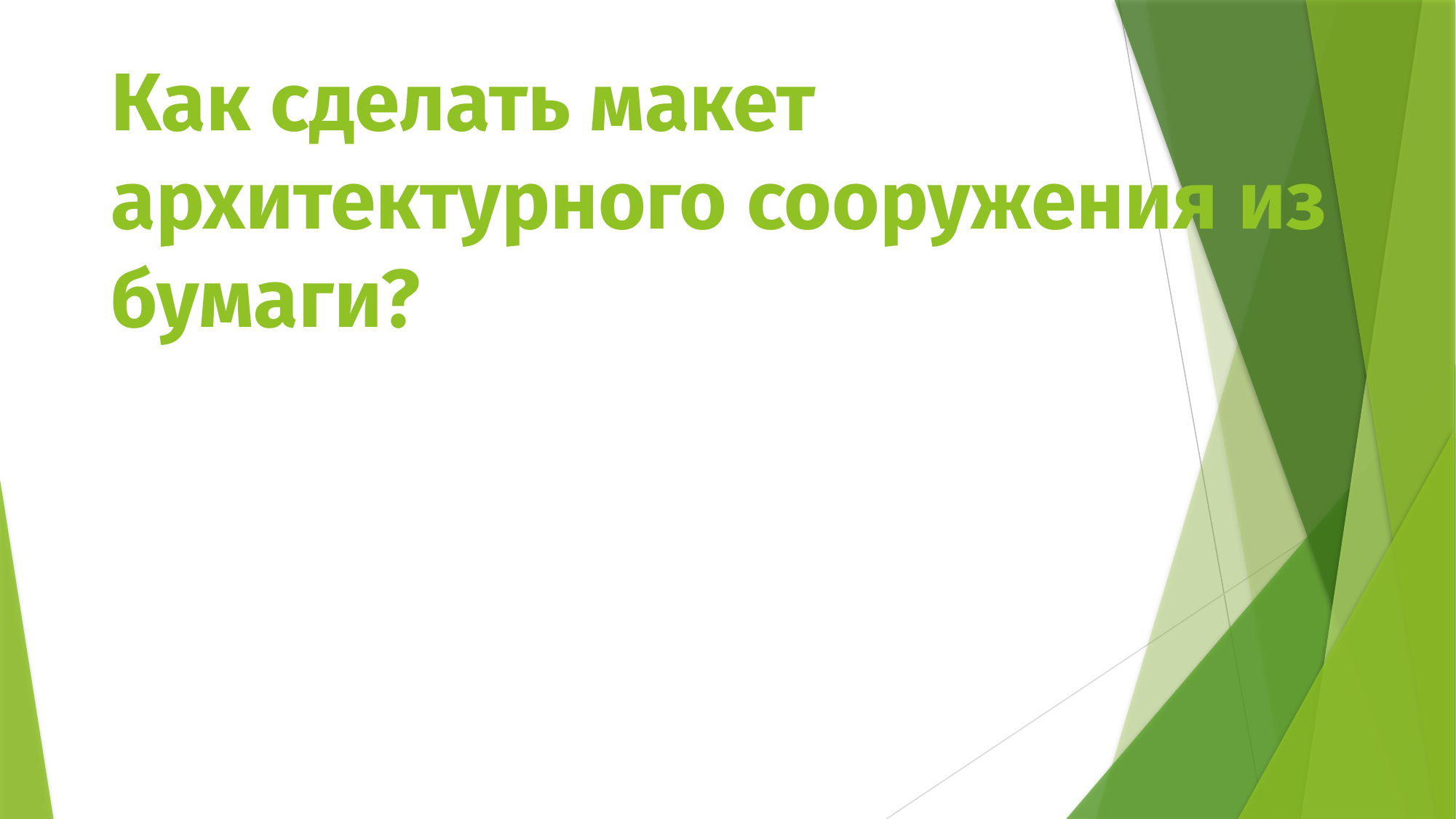

# Как сделать макет архитектурного сооружения из бумаги?